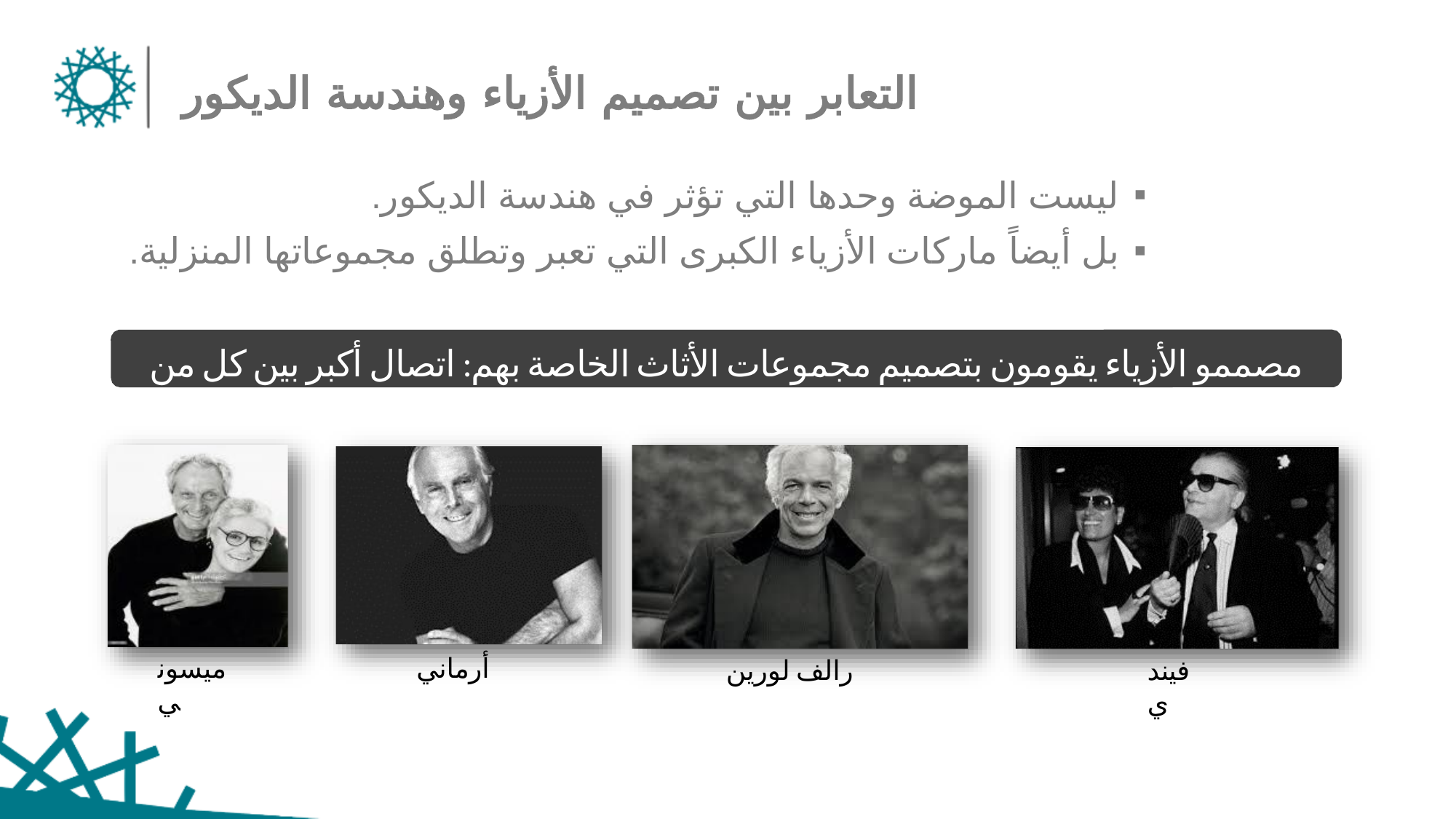

التعابر بين تصميم الأزياء وهندسة الديكور
ليست الموضة وحدها التي تؤثر في هندسة الديكور.

بل أيضاً ماركات الأزياء الكبرى التي تعبر وتطلق مجموعاتها المنزلية.

مصممو الأزياء يقومون بتصميم مجموعات الأثاث الخاصة بهم: اتصال أكبر بين كل من المجالين

ميسوني
أرماني
رالف لورين
فيندي